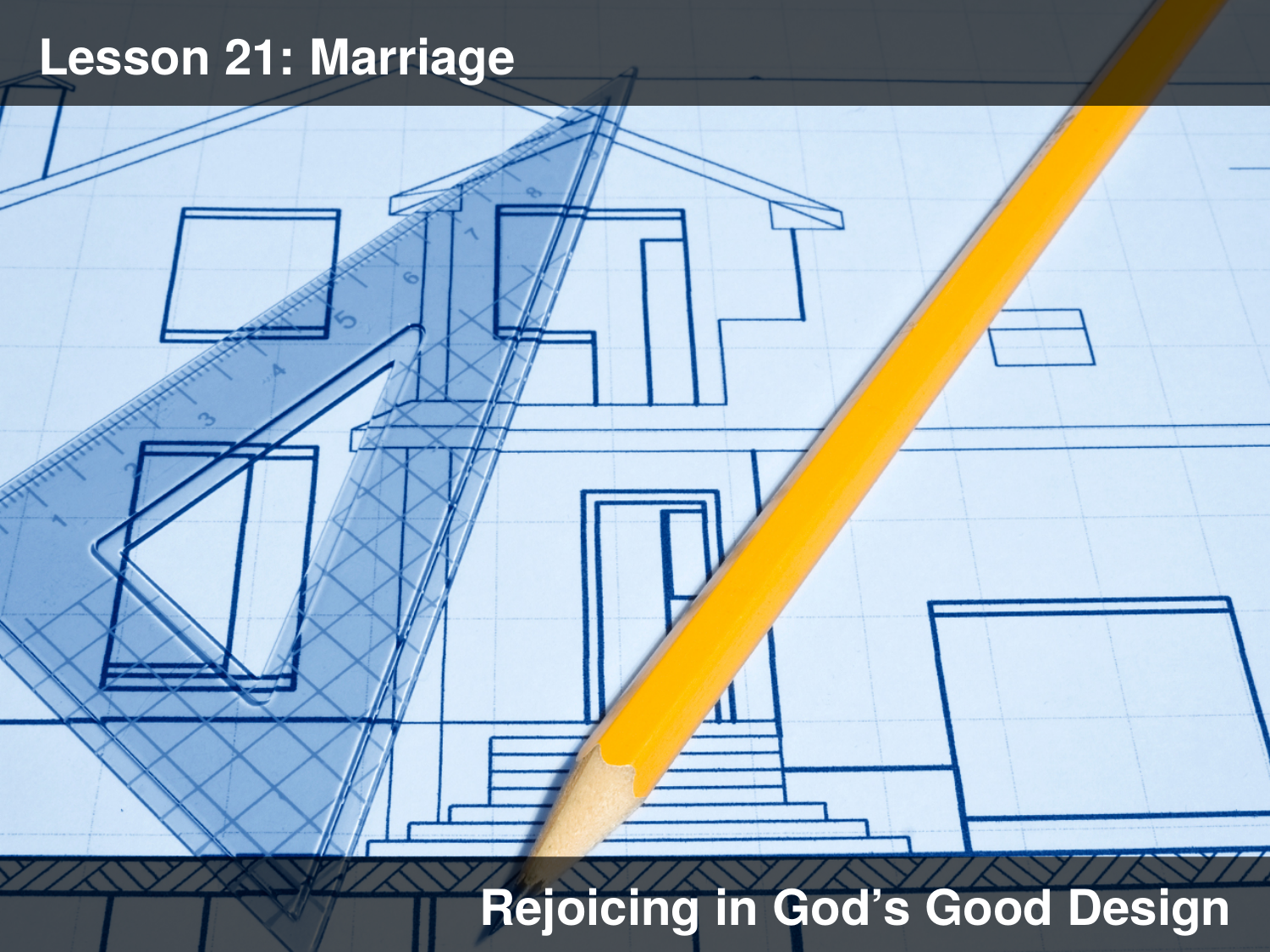

Lesson 21: Marriage
Rejoicing in God’s Good Design